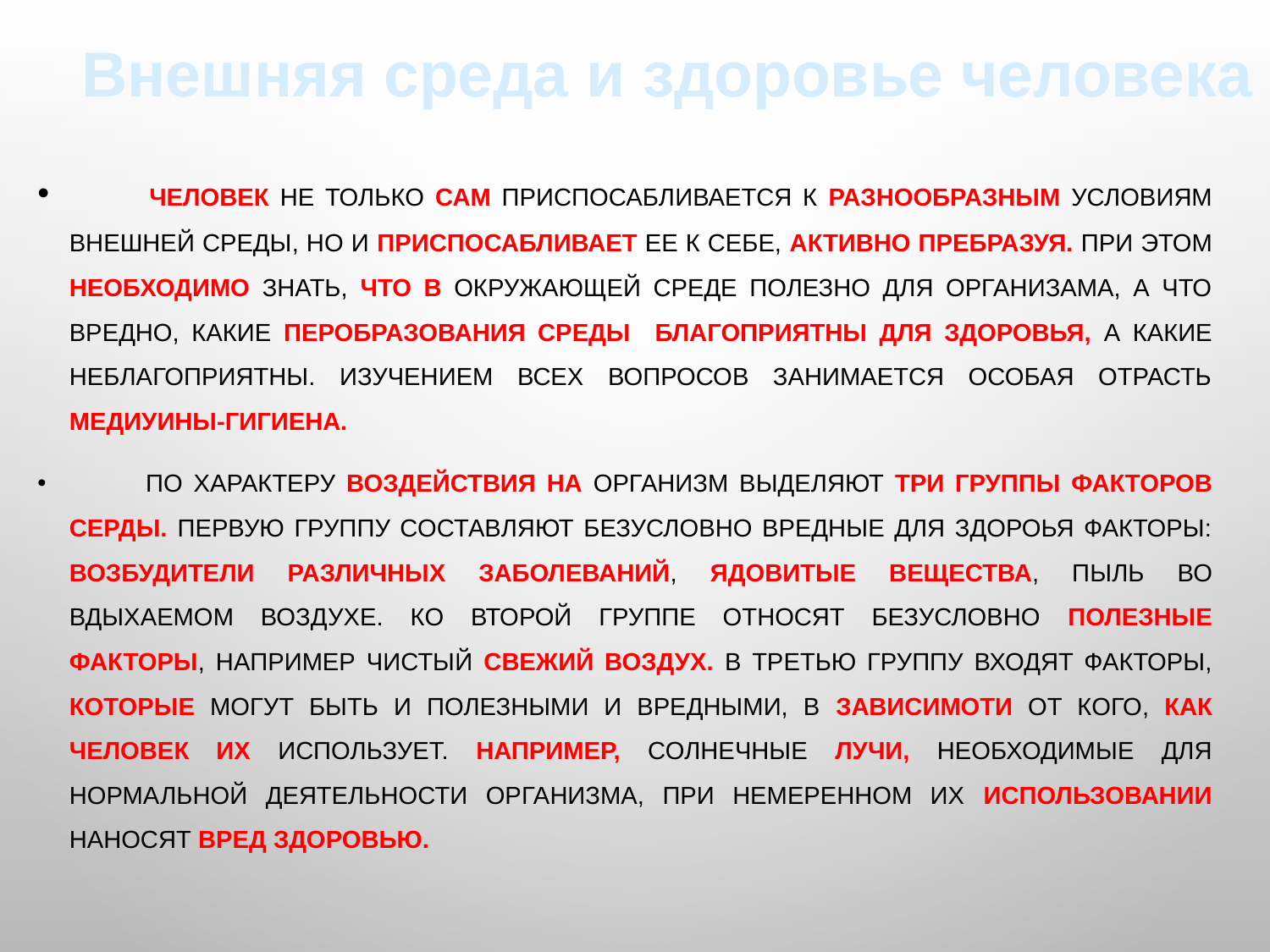

Внешняя среда и здоровье человека
      Человек не только сам приспосабливается к разнообразным условиям внешней среды, но и приспосабливает ее к себе, активно пребразуя. При этом необходимо знать, что в окружающей среде полезно для организама, а что вредно, какие перобразования среды  благоприятны для здоровья, а какие неблагоприятны. Изучением всех вопросов занимается особая отрасть медиуины-гигиена.
       По характеру воздействия на организм выделяют три группы факторов серды. Первую группу составляют безусловно вредные для здороья факторы: возбудители различных заболеваний, ядовитые вещества, пыль во вдыхаемом воздухе. Ко второй группе относят безусловно полезные факторы, например чистый свежий воздух. В третью группу входят факторы, которые могут быть и полезными и вредными, в зависимоти от кого, как человек их использует. Например, солнечные лучи, необходимые для нормальной деятельности организма, при немеренном их использовании наносят вред здоровью.